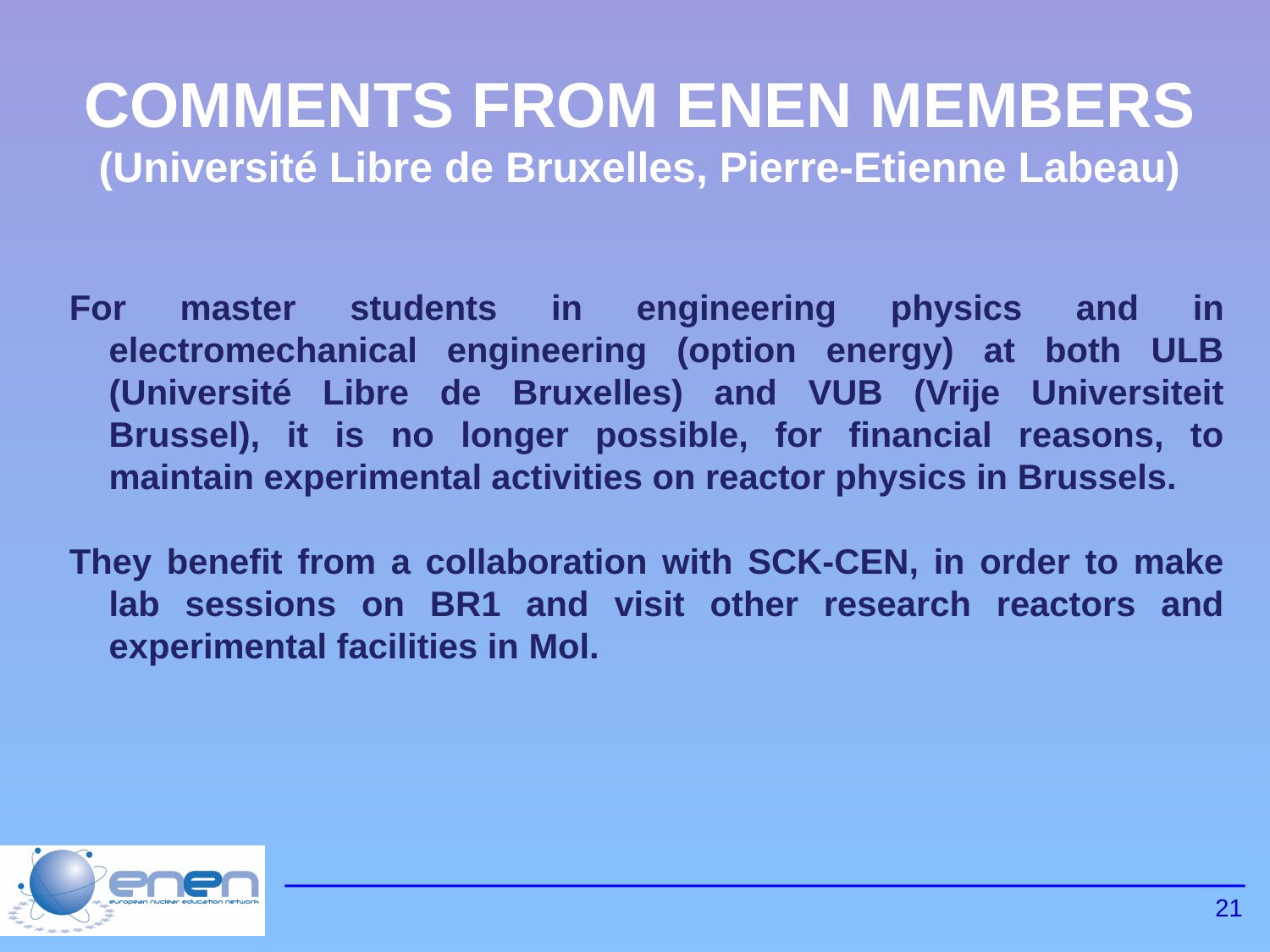

COMMENTS FROM ENEN MEMBERS
(Université Libre de Bruxelles, Pierre-Etienne Labeau)

For master students in engineering physics and in electromechanical engineering (option energy) at both ULB (Université Libre de Bruxelles) and VUB (Vrije Universiteit Brussel), it is no longer possible, for financial reasons, to maintain experimental activities on reactor physics in Brussels.

They benefit from a collaboration with SCK-CEN, in order to make lab sessions on BR1 and visit other research reactors and experimental facilities in Mol.